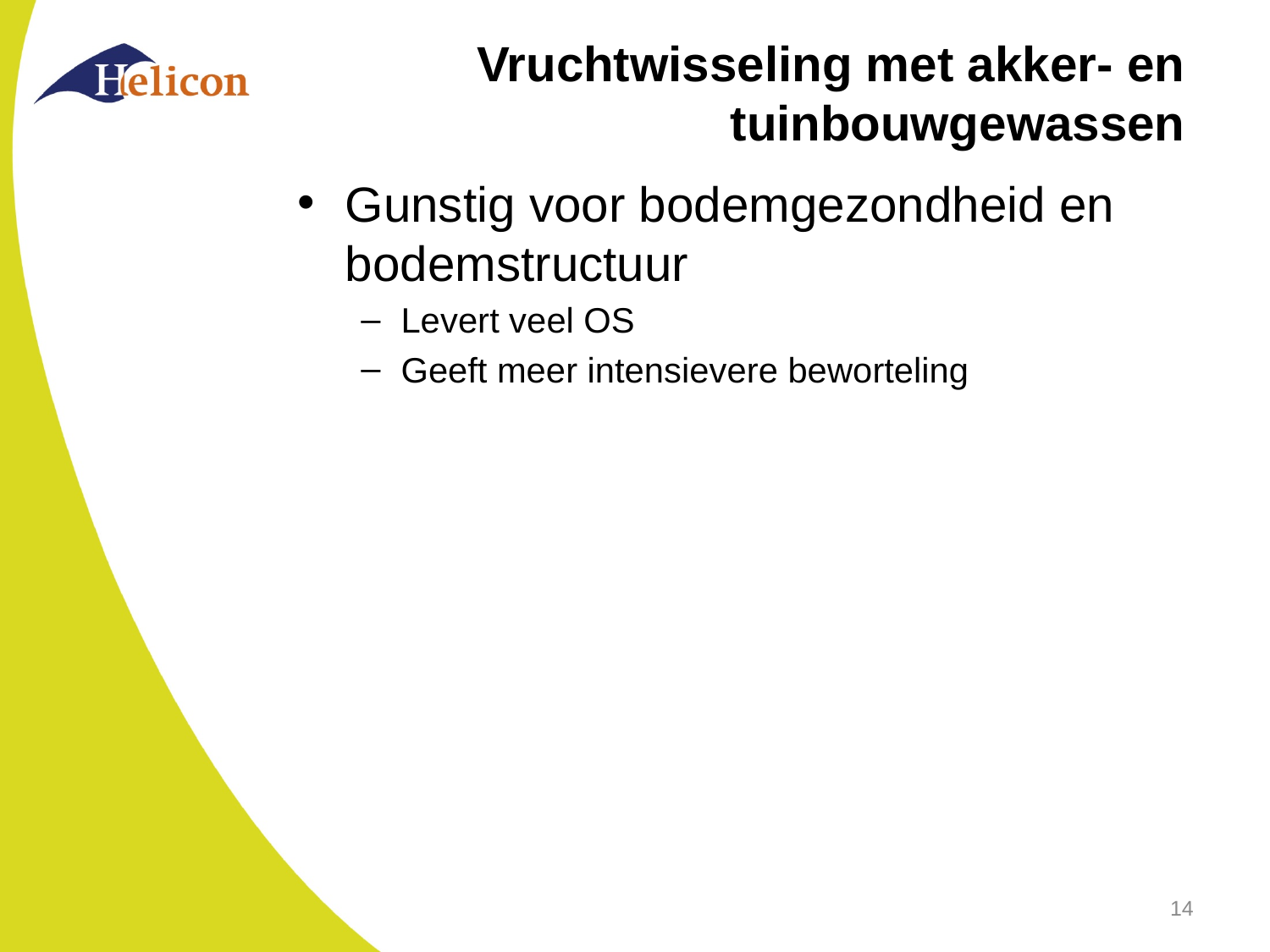

# Vruchtwisseling met akker- en tuinbouwgewassen
Gunstig voor bodemgezondheid en bodemstructuur
Levert veel OS
Geeft meer intensievere beworteling
14